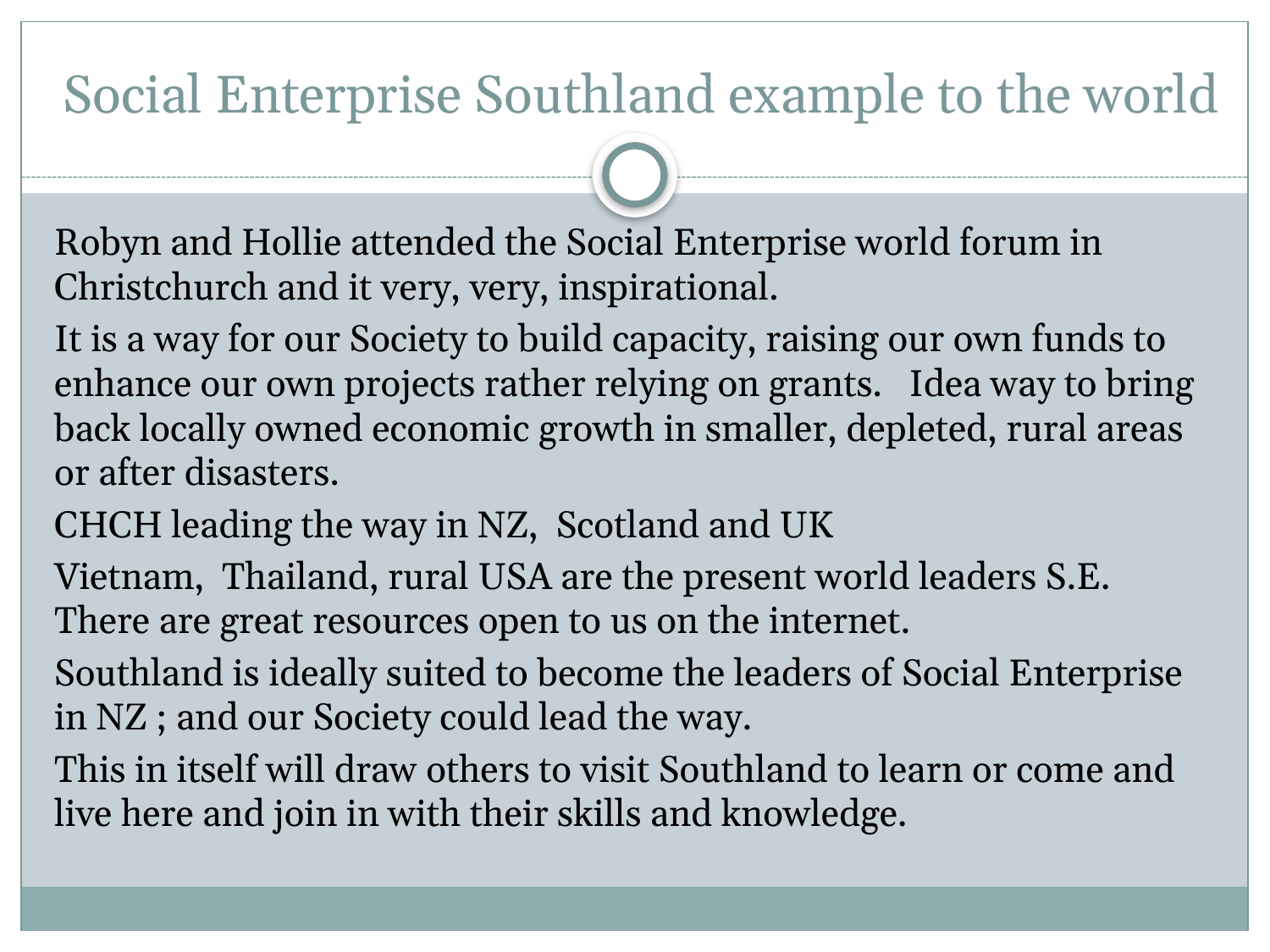

# Social Enterprise Southland example to the world
Robyn and Hollie attended the Social Enterprise world forum in Christchurch and it very, very, inspirational.
It is a way for our Society to build capacity, raising our own funds to enhance our own projects rather relying on grants.   Idea way to bring back locally owned economic growth in smaller, depleted, rural areas or after disasters.
CHCH leading the way in NZ,  Scotland and UK
Vietnam,  Thailand, rural USA are the present world leaders S.E. There are great resources open to us on the internet.
Southland is ideally suited to become the leaders of Social Enterprise in NZ ; and our Society could lead the way.
This in itself will draw others to visit Southland to learn or come and live here and join in with their skills and knowledge.